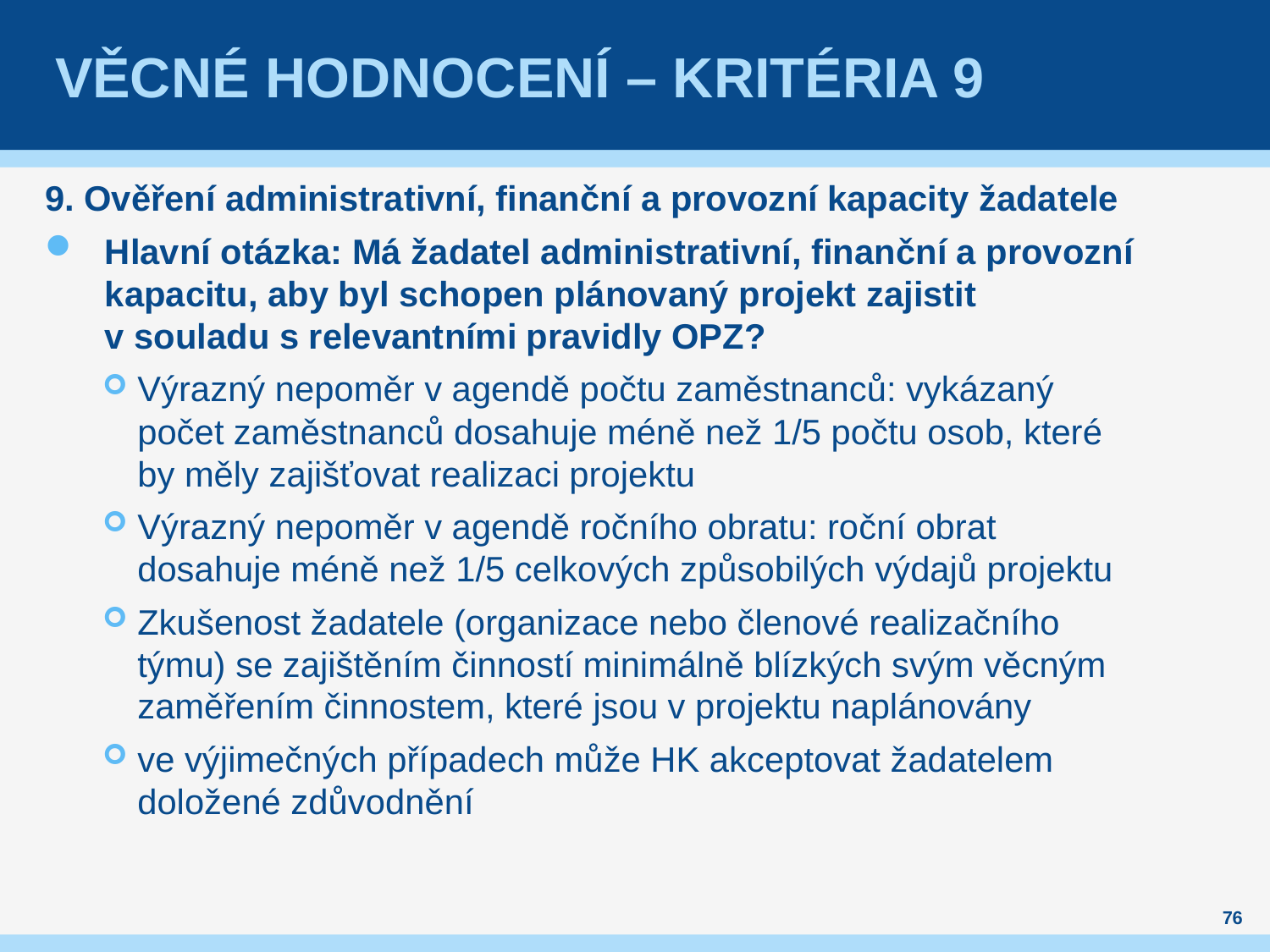

# věcné hodnocení – kritéria 9
9. Ověření administrativní, finanční a provozní kapacity žadatele
Hlavní otázka: Má žadatel administrativní, finanční a provozní kapacitu, aby byl schopen plánovaný projekt zajistit v souladu s relevantními pravidly OPZ?
Výrazný nepoměr v agendě počtu zaměstnanců: vykázaný počet zaměstnanců dosahuje méně než 1/5 počtu osob, které by měly zajišťovat realizaci projektu
Výrazný nepoměr v agendě ročního obratu: roční obrat dosahuje méně než 1/5 celkových způsobilých výdajů projektu
Zkušenost žadatele (organizace nebo členové realizačního týmu) se zajištěním činností minimálně blízkých svým věcným zaměřením činnostem, které jsou v projektu naplánovány
ve výjimečných případech může HK akceptovat žadatelem doložené zdůvodnění

76